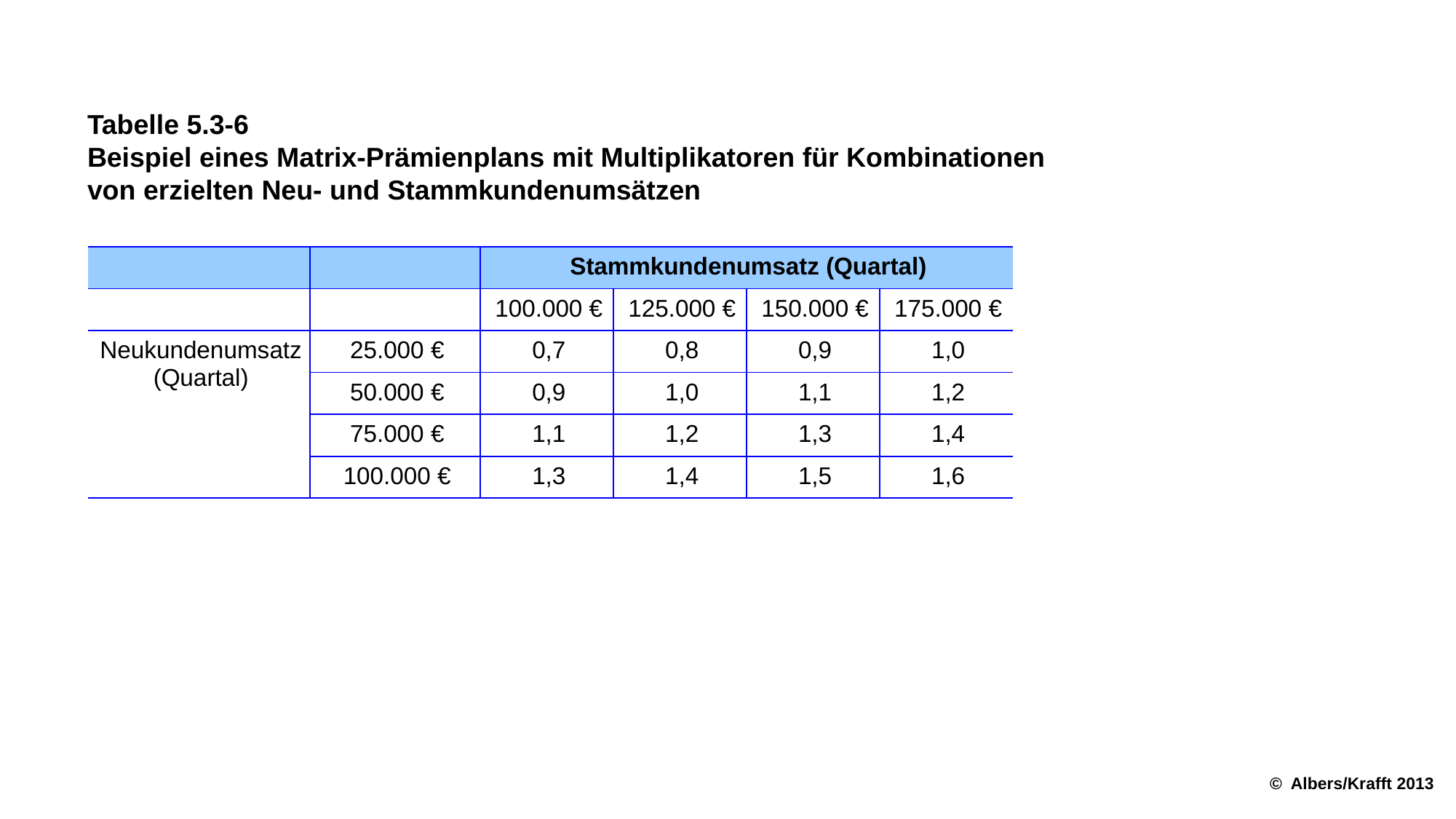

Tabelle 5.3-6
Beispiel eines Matrix-Prämienplans mit Multiplikatoren für Kombinationen von erzielten Neu- und Stammkundenumsätzen
|  |  | Stammkundenumsatz (Quartal) |  |  |  |
| --- | --- | --- | --- | --- | --- |
|  |  | 100.000 € | 125.000 € | 150.000 € | 175.000 € |
| Neukundenumsatz (Quartal) | 25.000 € | 0,7 | 0,8 | 0,9 | 1,0 |
|  | 50.000 € | 0,9 | 1,0 | 1,1 | 1,2 |
|  | 75.000 € | 1,1 | 1,2 | 1,3 | 1,4 |
|  | 100.000 € | 1,3 | 1,4 | 1,5 | 1,6 |
©  Albers/Krafft 2013